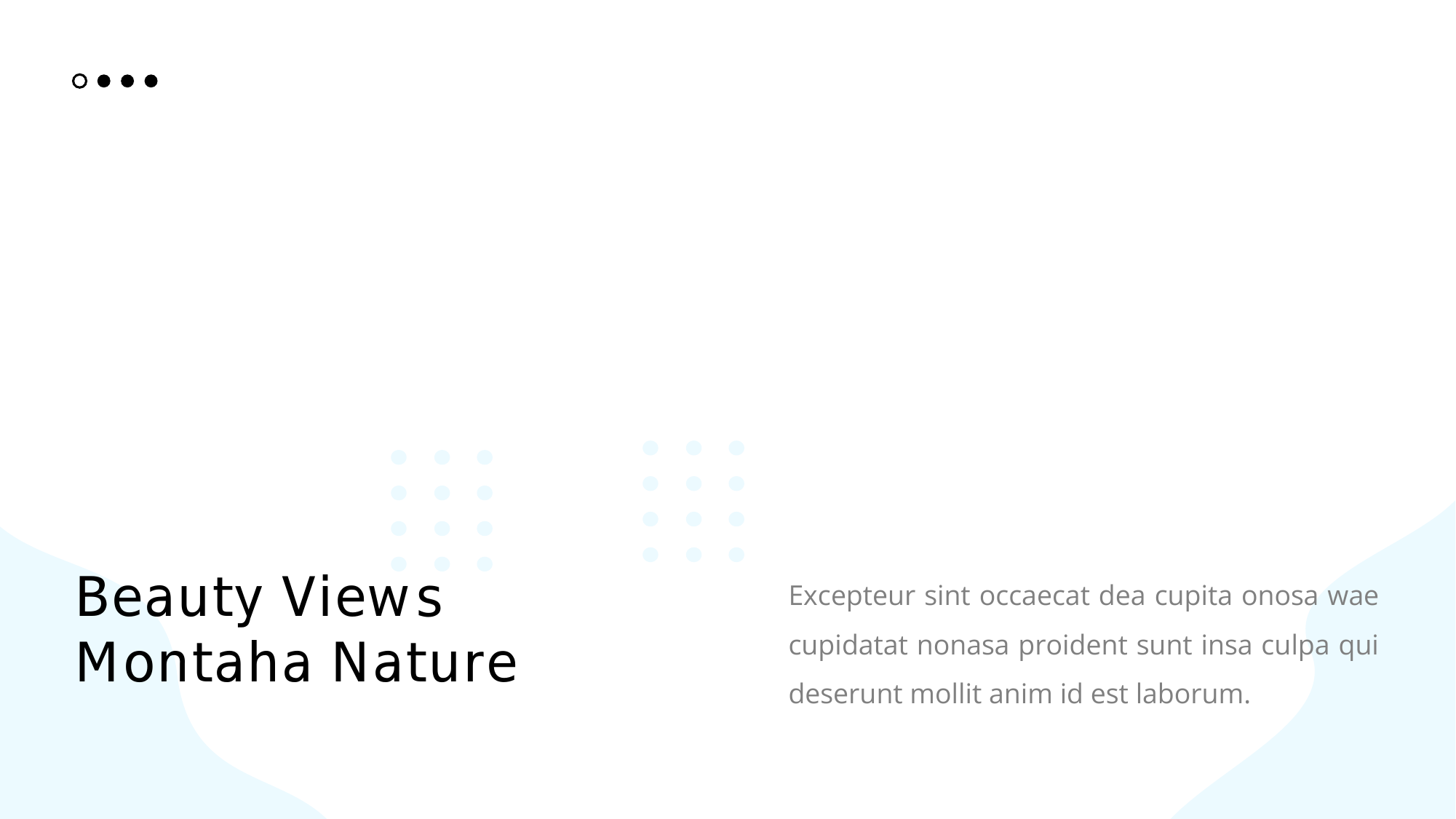

Beauty Views Montaha Nature
Excepteur sint occaecat dea cupita onosa wae cupidatat nonasa proident sunt insa culpa qui deserunt mollit anim id est laborum.